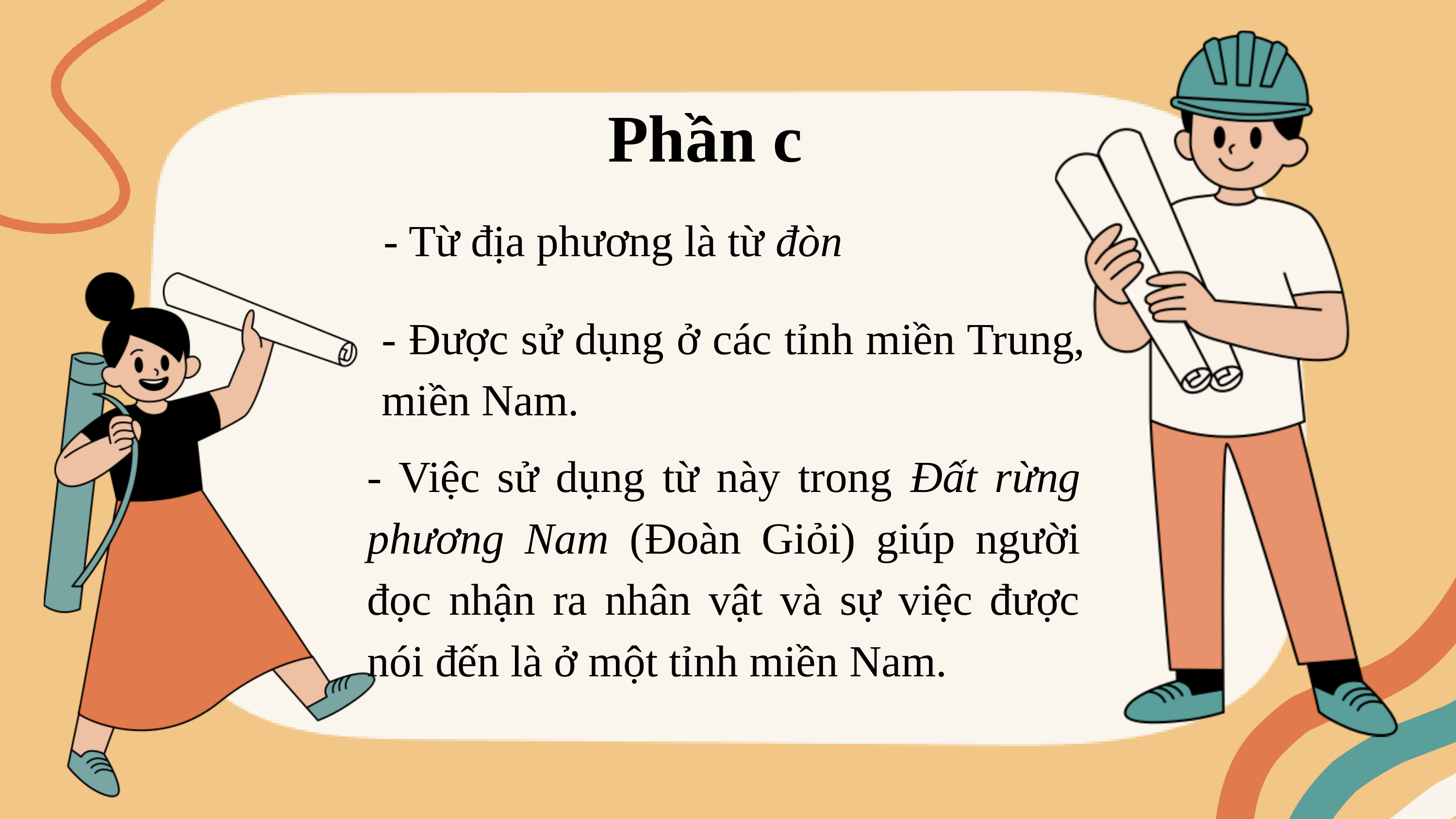

Phần c
- Từ địa phương là từ đòn

- Được sử dụng ở các tỉnh miền Trung, miền Nam.
- Việc sử dụng từ này trong Đất rừng phương Nam (Đoàn Giỏi) giúp người đọc nhận ra nhân vật và sự việc được nói đến là ở một tỉnh miền Nam.